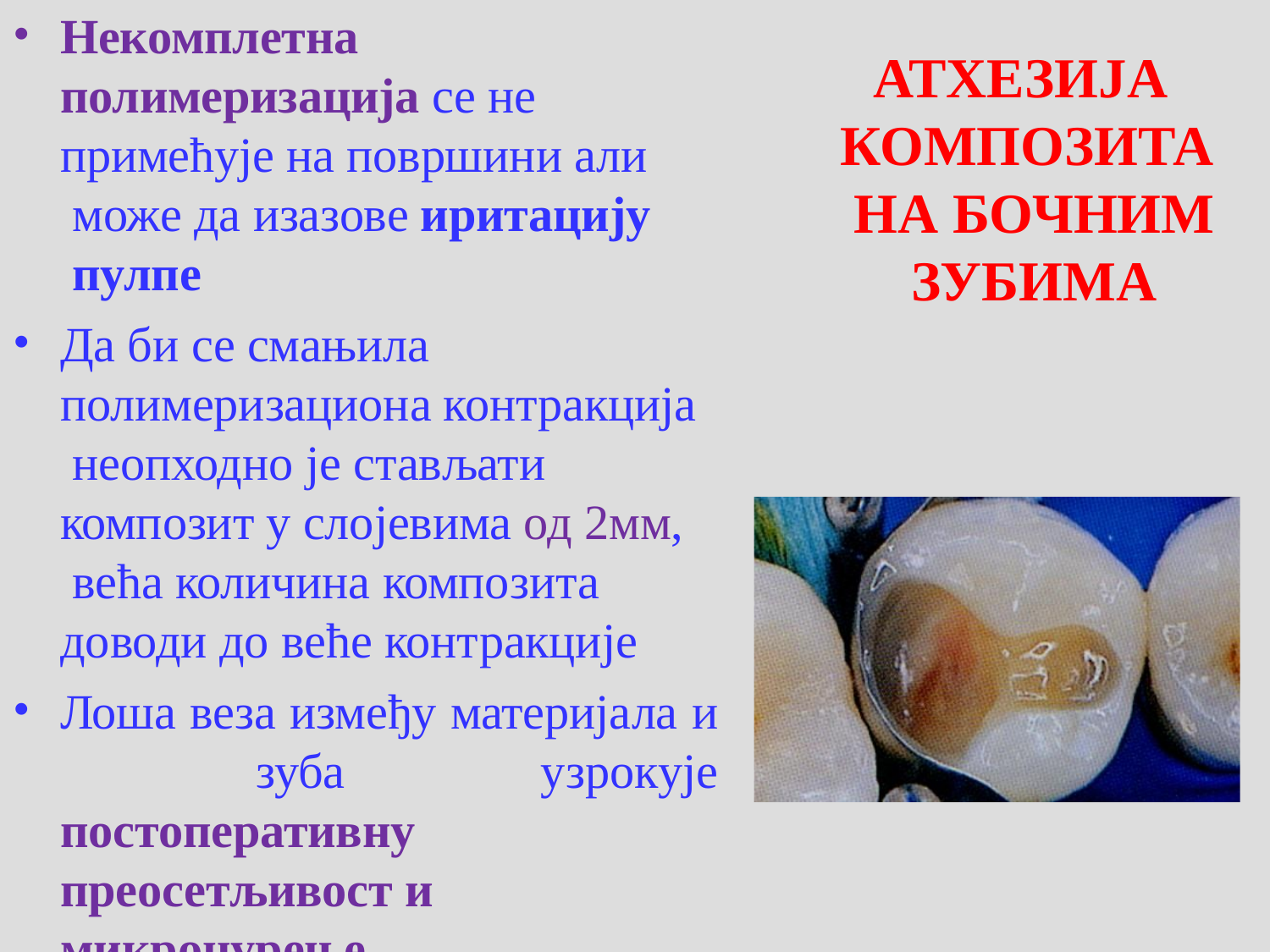

Некомплетна  полимеризација се не  примећује на површини али  може да изазове иритацију  пулпе
Да би се смањила  полимеризациона контракција  неопходно је стављати
композит у слојевима од 2мм,  већа количина композита
доводи до веће контракције
Лоша веза између материјала и  зуба узрокује постоперативну  преосетљивост и
микроцурење
АТХЕЗИЈА  КОМПОЗИТА  НА БОЧНИМ  ЗУБИМА